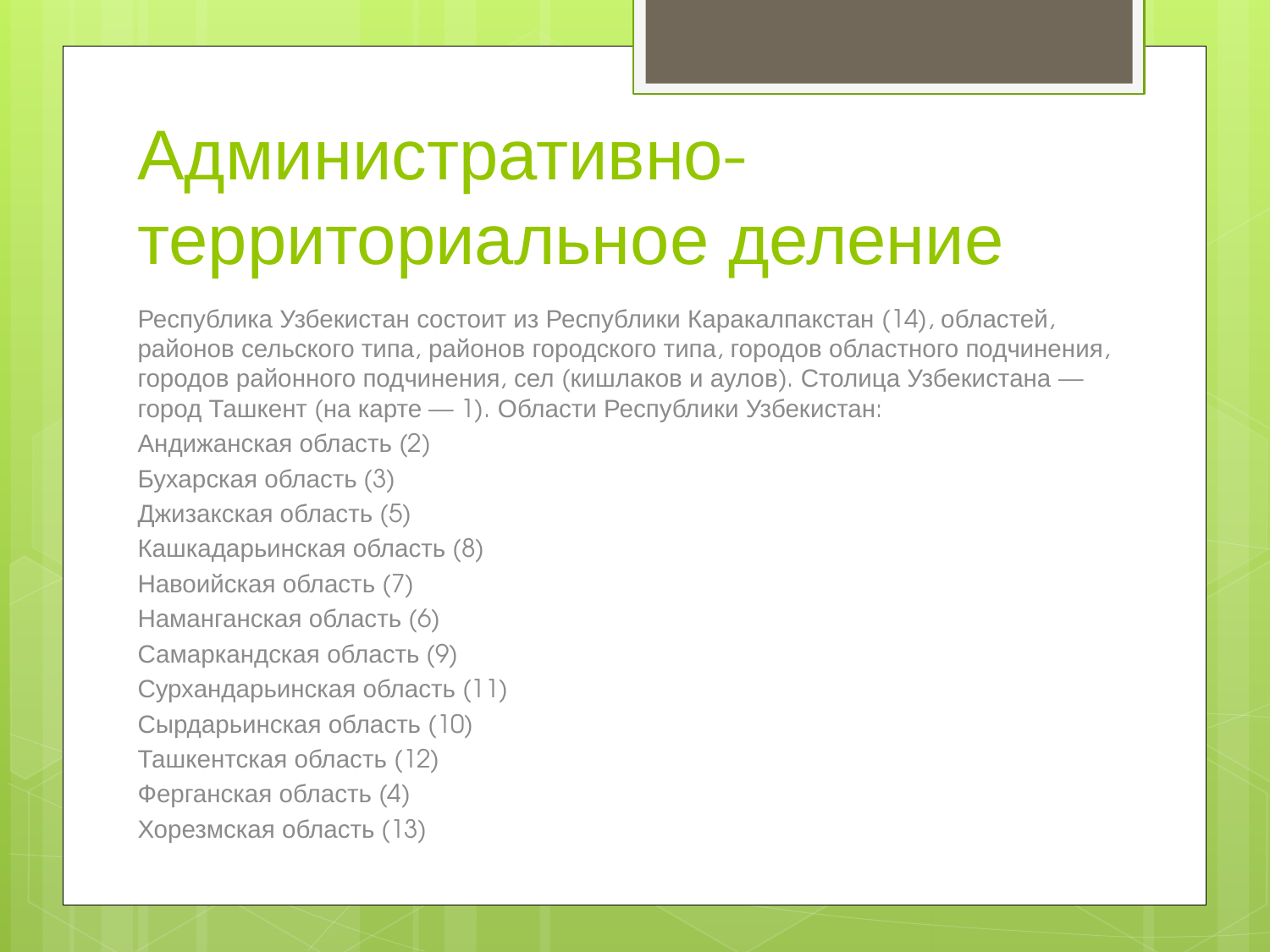

# Административно-территориальное деление
Республика Узбекистан состоит из Республики Каракалпакстан (14), областей, районов сельского типа, районов городского типа, городов областного подчинения, городов районного подчинения, сел (кишлаков и аулов). Столица Узбекистана — город Ташкент (на карте — 1). Области Республики Узбекистан:
Андижанская область (2)
Бухарская область (3)
Джизакская область (5)
Кашкадарьинская область (8)
Навоийская область (7)
Наманганская область (6)
Самаркандская область (9)
Сурхандарьинская область (11)
Сырдарьинская область (10)
Ташкентская область (12)
Ферганская область (4)
Хорезмская область (13)